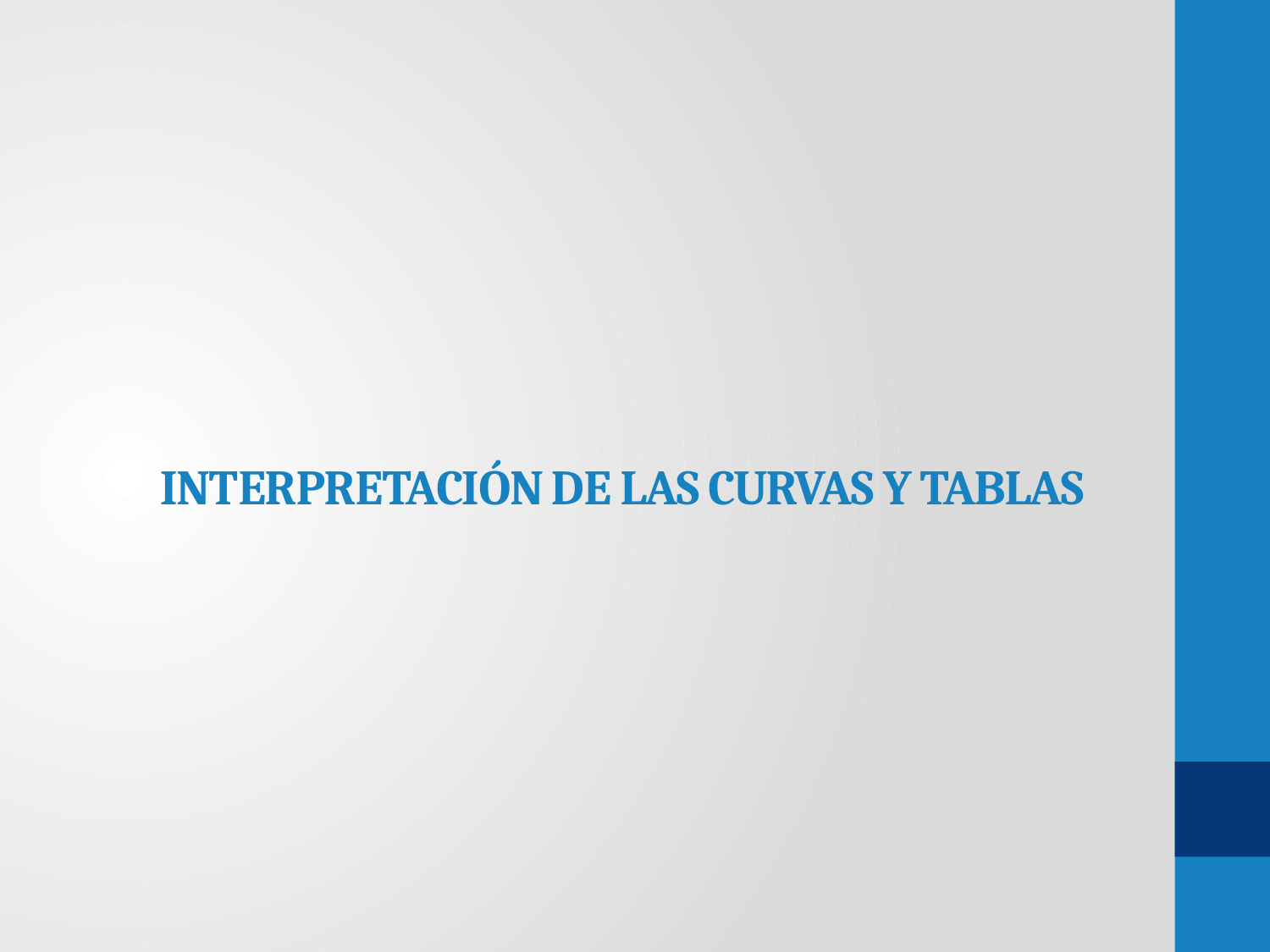

# INTERPRETACIÓN DE LAS CURVAS Y TABLAS